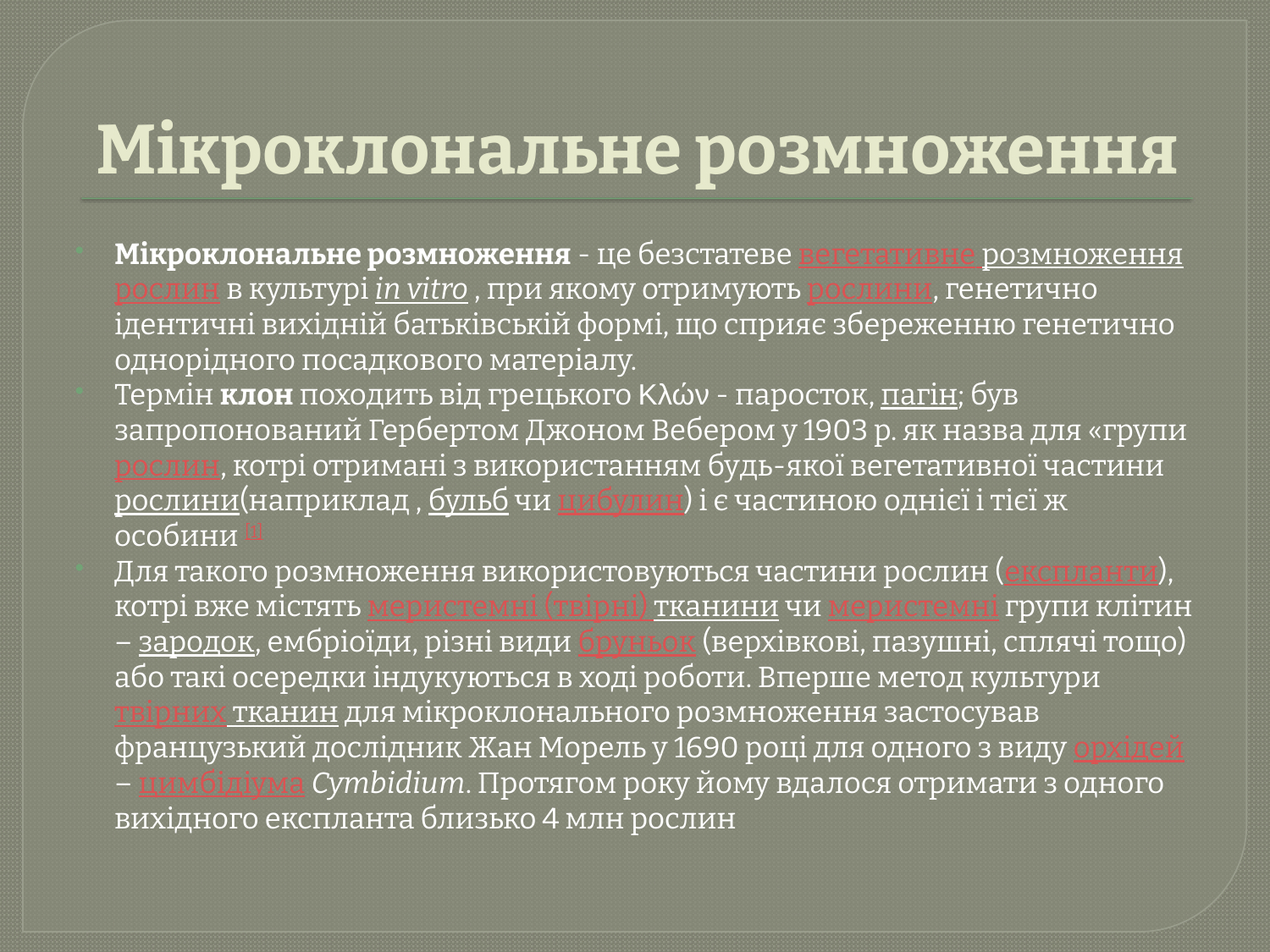

# Мікроклональне розмноження
Мікроклональне розмноження - це безстатеве вегетативне розмноження рослин в культурі in vitro , при якому отримують рослини, генетично ідентичні вихідній батьківській формі, що сприяє збереженню генетично однорідного посадкового матеріалу.
Термін клон походить від грецького Κλών - паросток, пагін; був запропонований Гербертом Джоном Вебером у 1903 р. як назва для «групи рослин, котрі отримані з використанням будь-якої вегетативної частини рослини(наприклад , бульб чи цибулин) і є частиною однієї і тієї ж особини [1]
Для такого розмноження використовуються частини рослин (експланти), котрі вже містять меристемні (твірні) тканини чи меристемні групи клітин – зародок, ембріоїди, різні види бруньок (верхівкові, пазушні, сплячі тощо) або такі осередки індукуються в ході роботи. Вперше метод культури твірних тканин для мікроклонального розмноження застосував французький дослідник Жан Морель у 1690 році для одного з виду орхідей – цимбідіума Cymbidium. Протягом року йому вдалося отримати з одного вихідного експланта близько 4 млн рослин